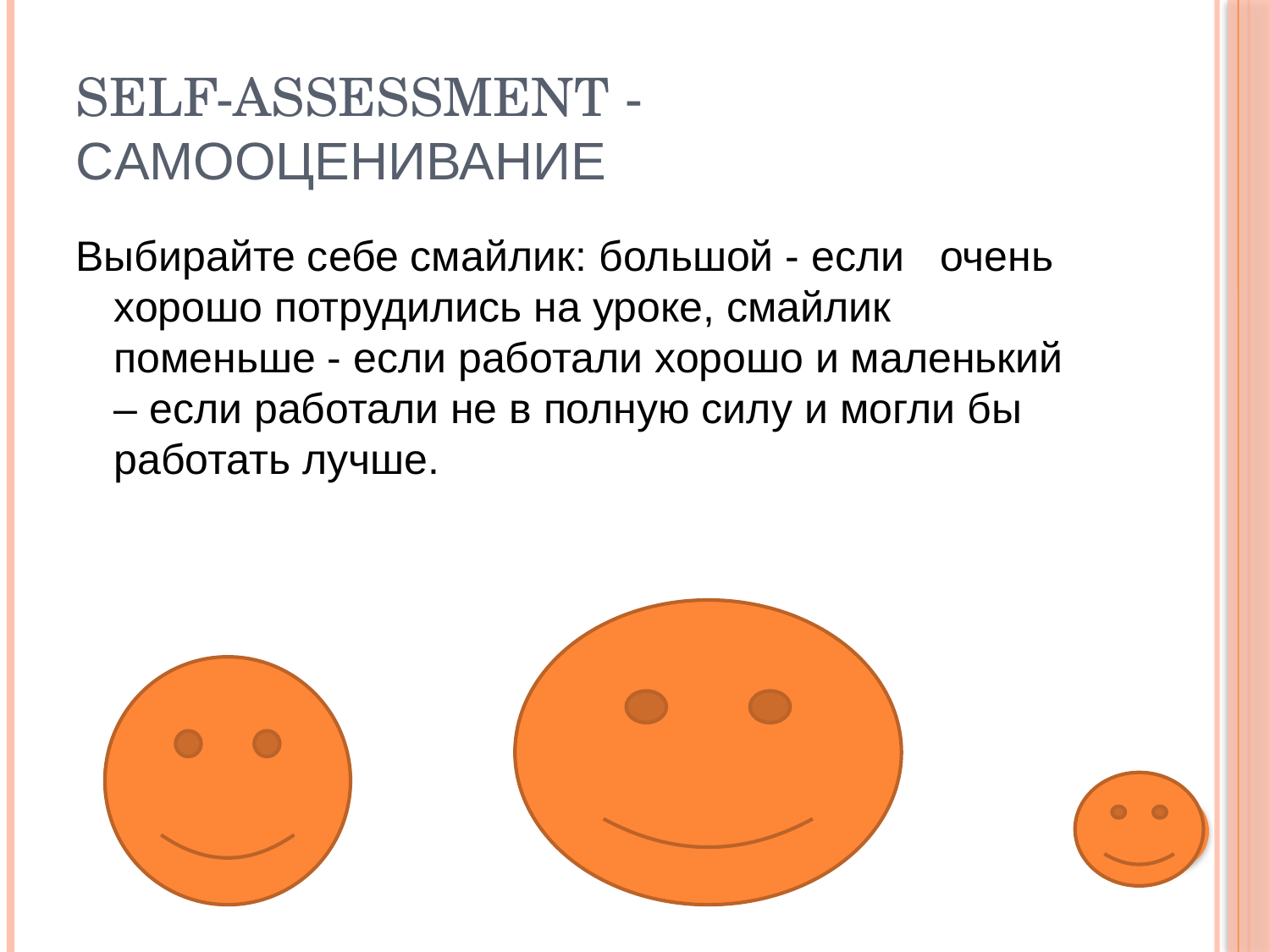

# Self-assessment - cамооценивание
Выбирайте себе смайлик: большой - если   очень хорошо потрудились на уроке, смайлик поменьше - если работали хорошо и маленький – если работали не в полную силу и могли бы работать лучше.